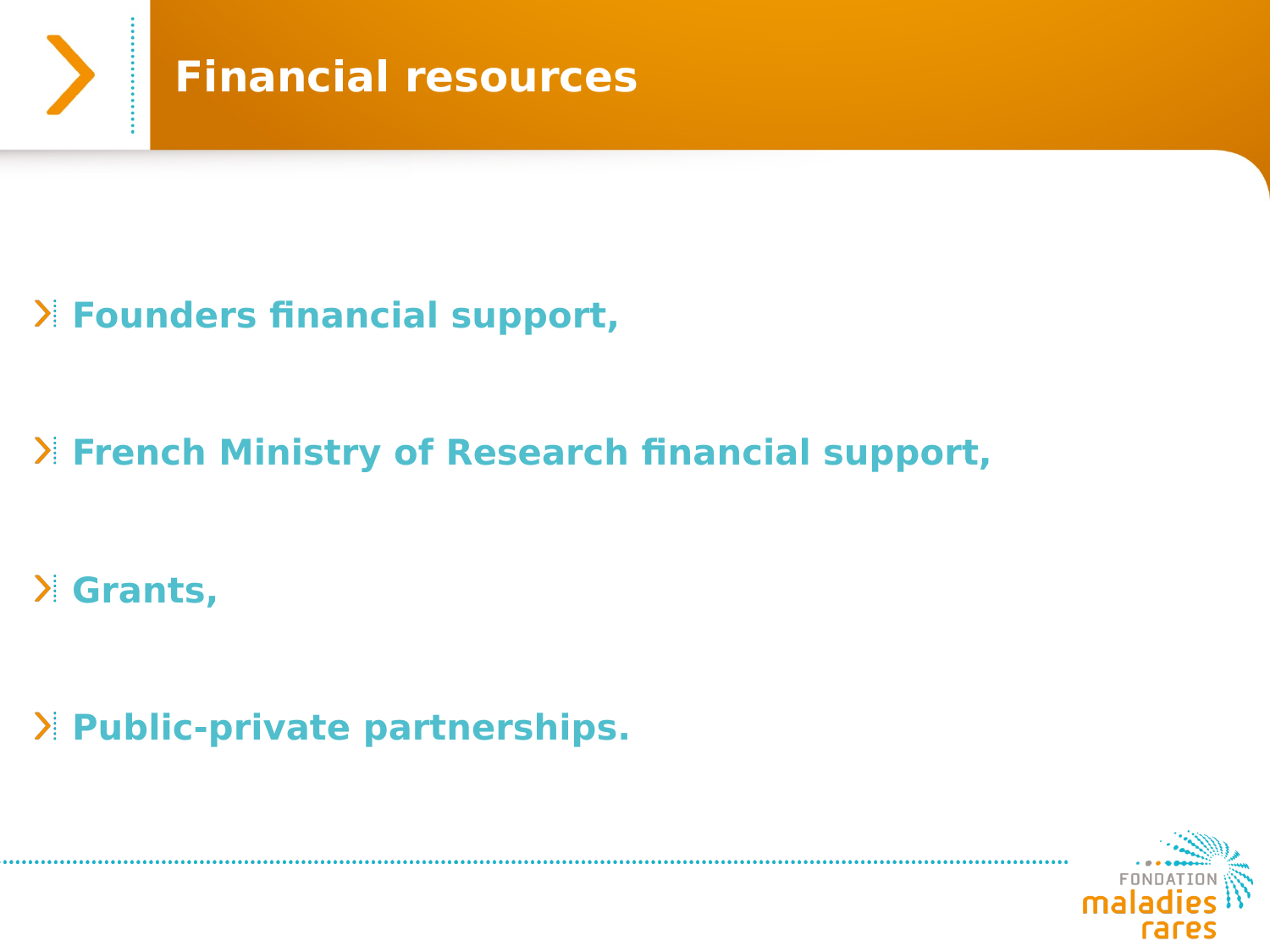

# Financial resources
Founders financial support,
French Ministry of Research financial support,
Grants,
Public-private partnerships.